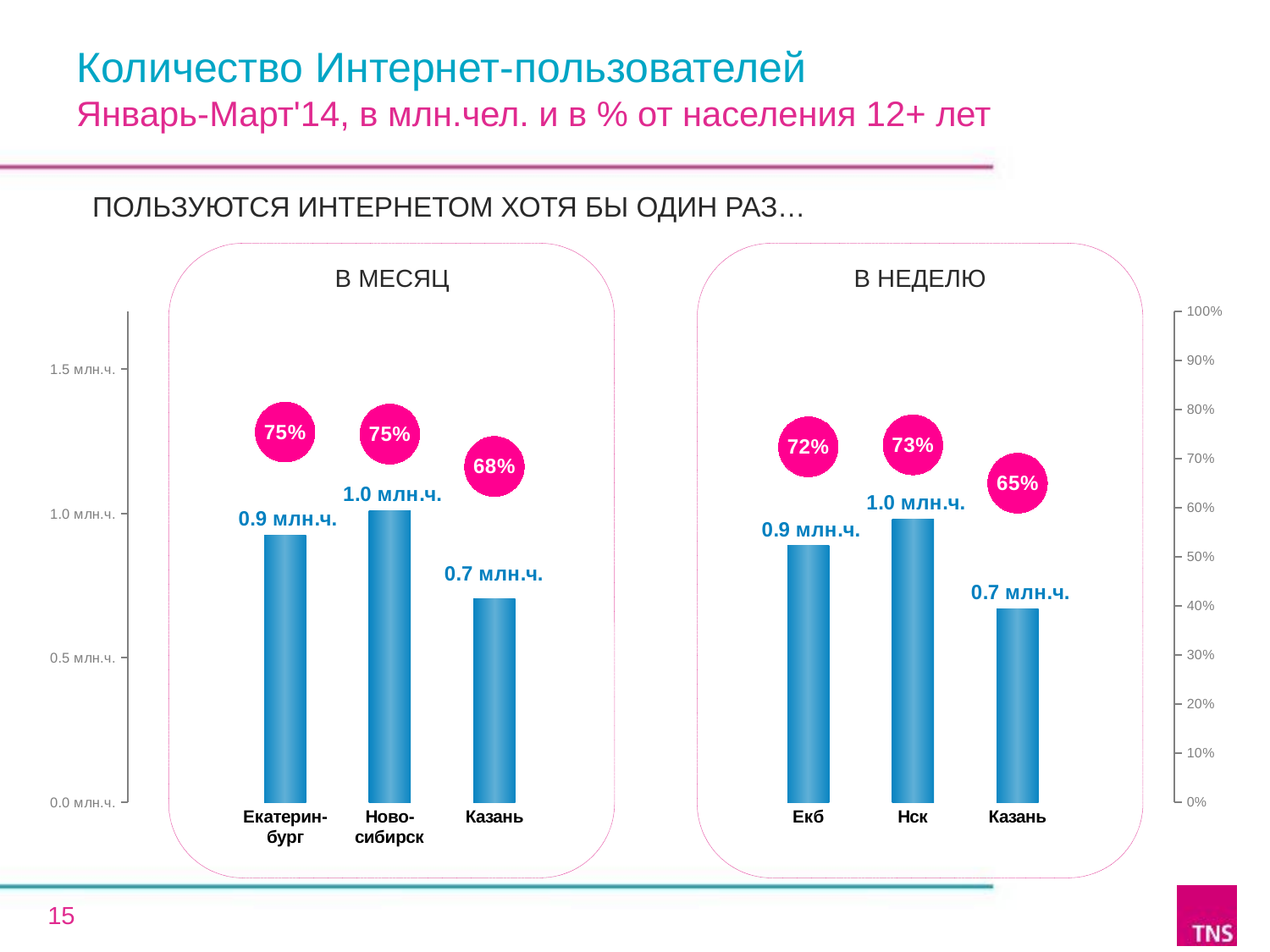

Количество Интернет-пользователей
Январь-Март'14, в млн.чел. и в % от населения 12+ лет
ПОЛЬЗУЮТСЯ ИНТЕРНЕТОМ ХОТЯ БЫ ОДИН РАЗ…

В МЕСЯЦ

В НЕДЕЛЮ

### Chart

| Category | '000 | % |
|---|---|---|
|  | None | None |
| Екатерин- бург | 0.9259 | 75.4 |
| Ново- сибирск | 1.0098 | 75.0 |
| Казань | 0.7044 | 68.4 |
|  | None | None |
|  | None | None |
| Екб | 0.8887 | 72.4 |
| Нск | 0.9805 | 72.8 |
| Казань | 0.6695 | 65.0 |
15